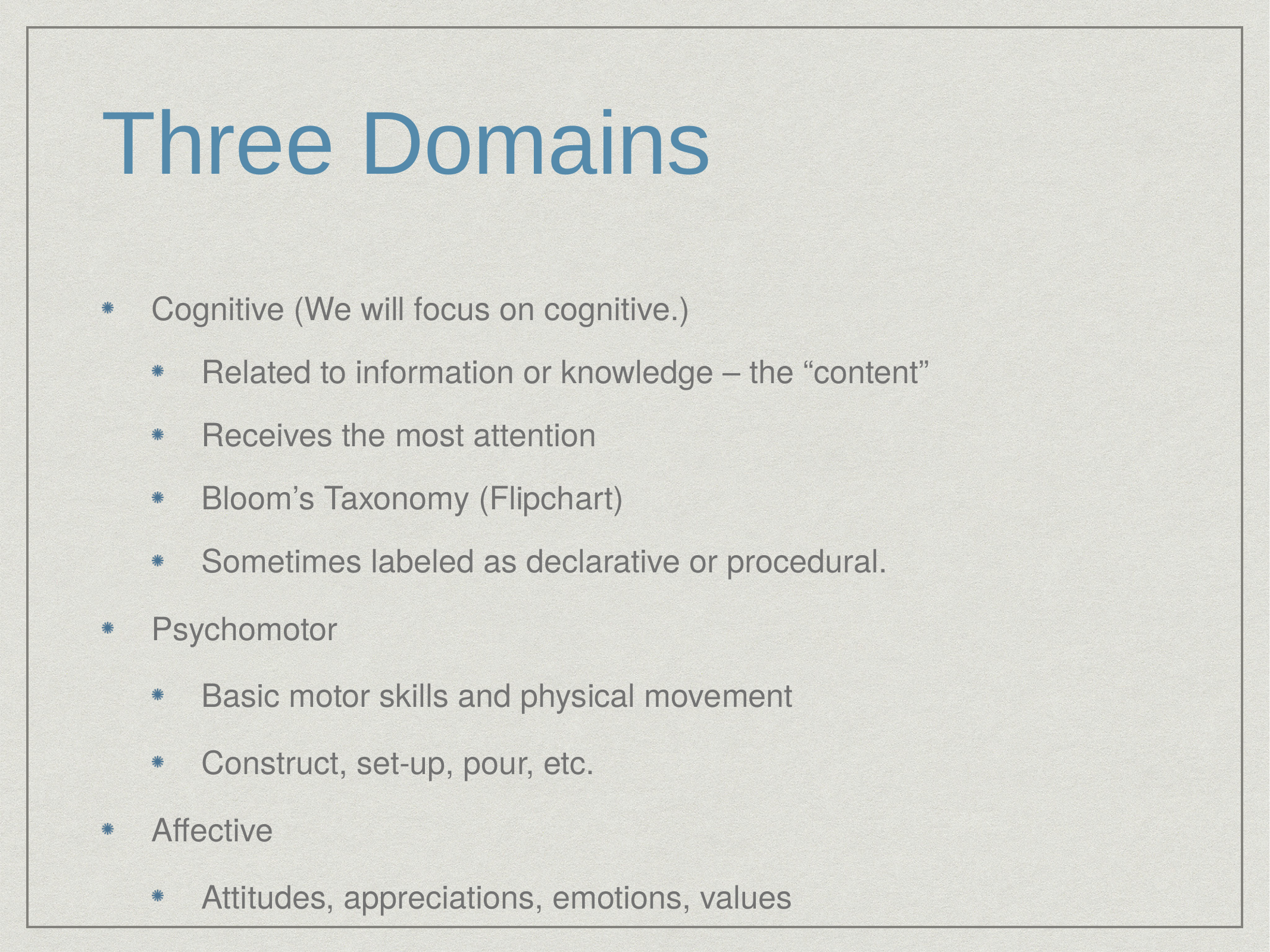

# Three Domains

Cognitive (We will focus on cognitive.)
Related to information or knowledge – the “content”
Receives the most attention
Bloom’s Taxonomy (Flipchart)
Sometimes labeled as declarative or procedural.
Psychomotor
Basic motor skills and physical movement
Construct, set-up, pour, etc.
Affective
Attitudes, appreciations, emotions, values